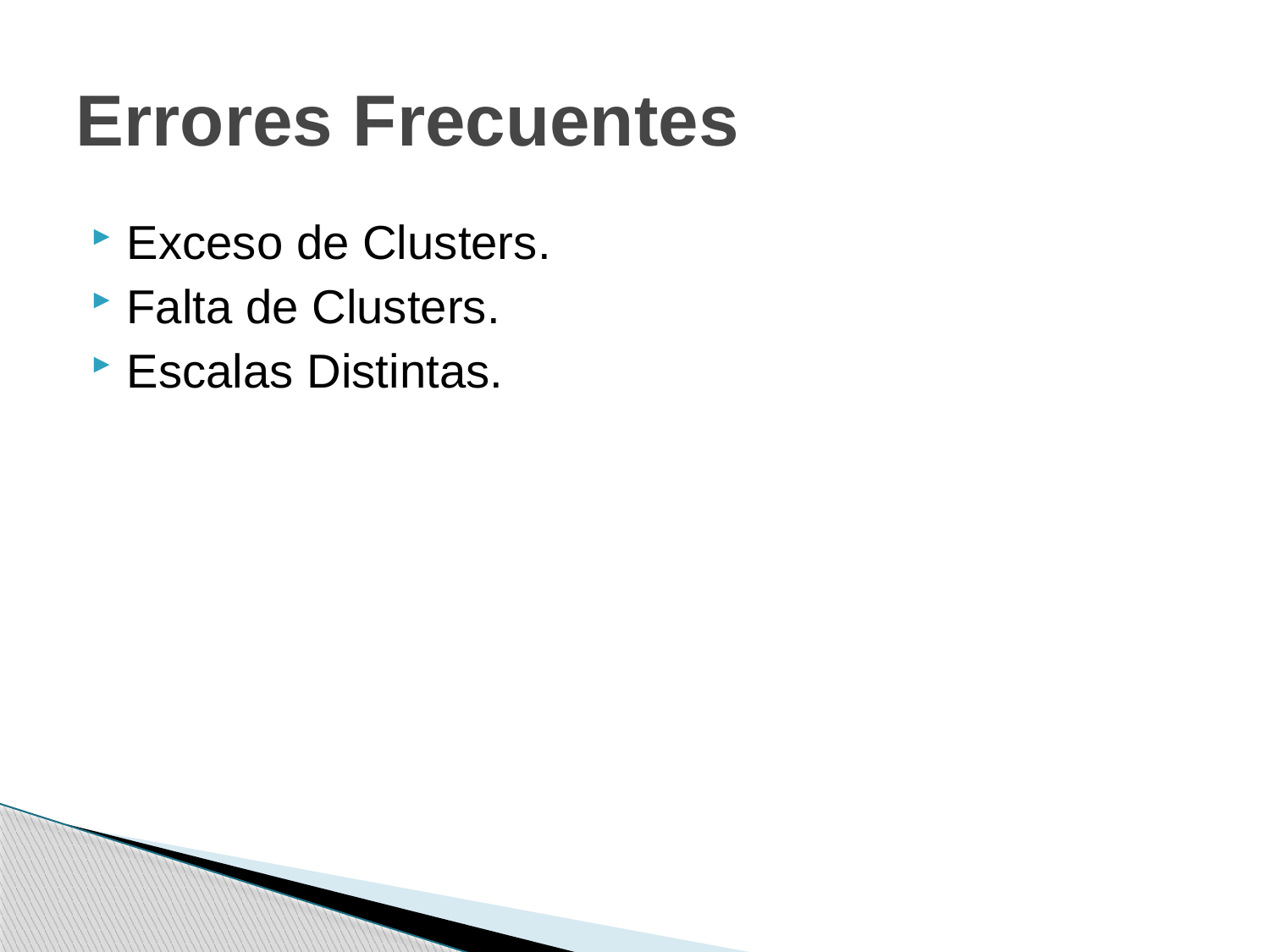

# Errores Frecuentes
Exceso de Clusters.
Falta de Clusters.
Escalas Distintas.